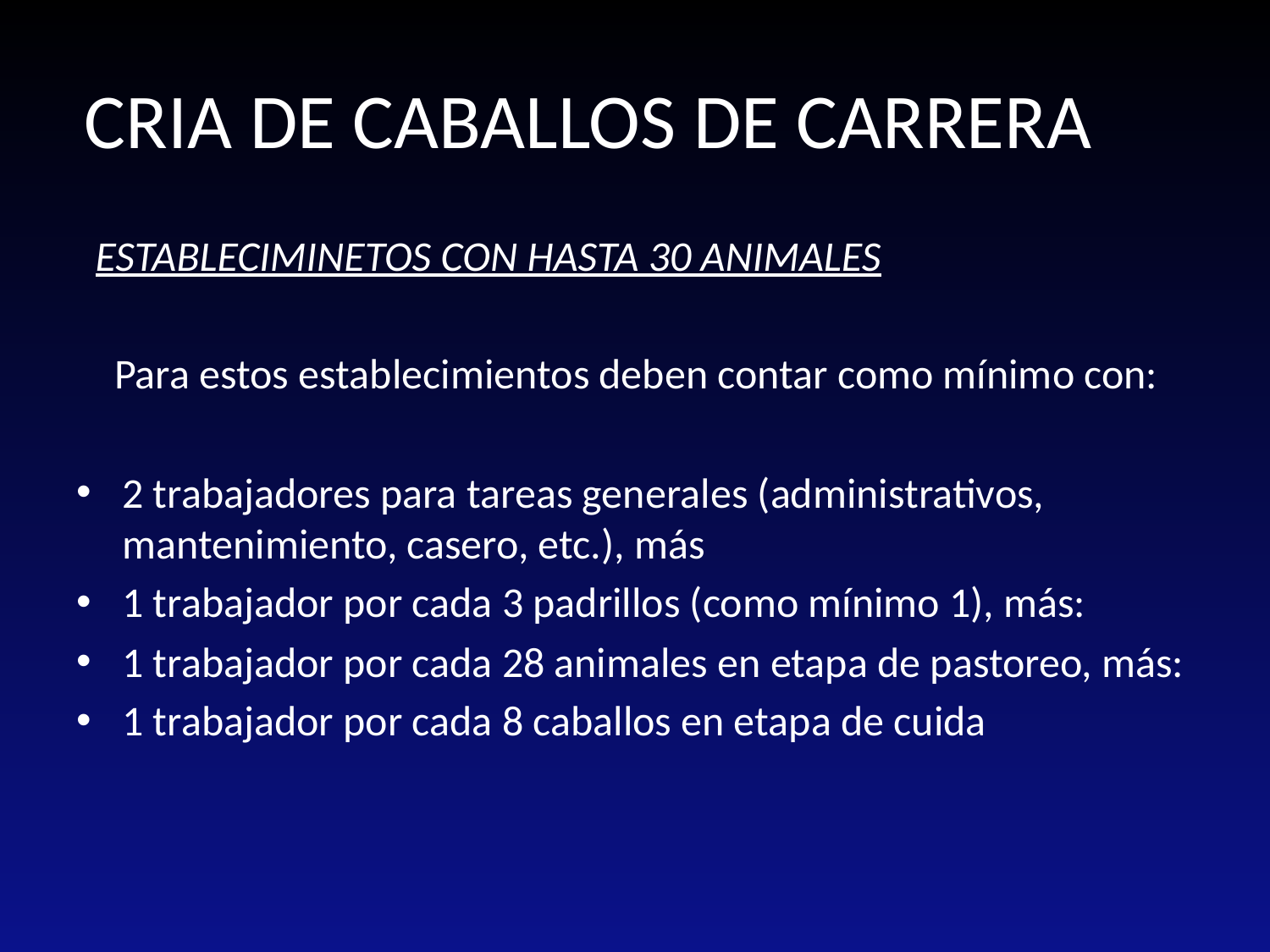

# CRIA DE CABALLOS DE CARRERA
  ESTABLECIMINETOS CON HASTA 30 ANIMALES

    Para estos establecimientos deben contar como mínimo con:

2 trabajadores para tareas generales (administrativos, mantenimiento, casero, etc.), más
1 trabajador por cada 3 padrillos (como mínimo 1), más:
1 trabajador por cada 28 animales en etapa de pastoreo, más:
1 trabajador por cada 8 caballos en etapa de cuida